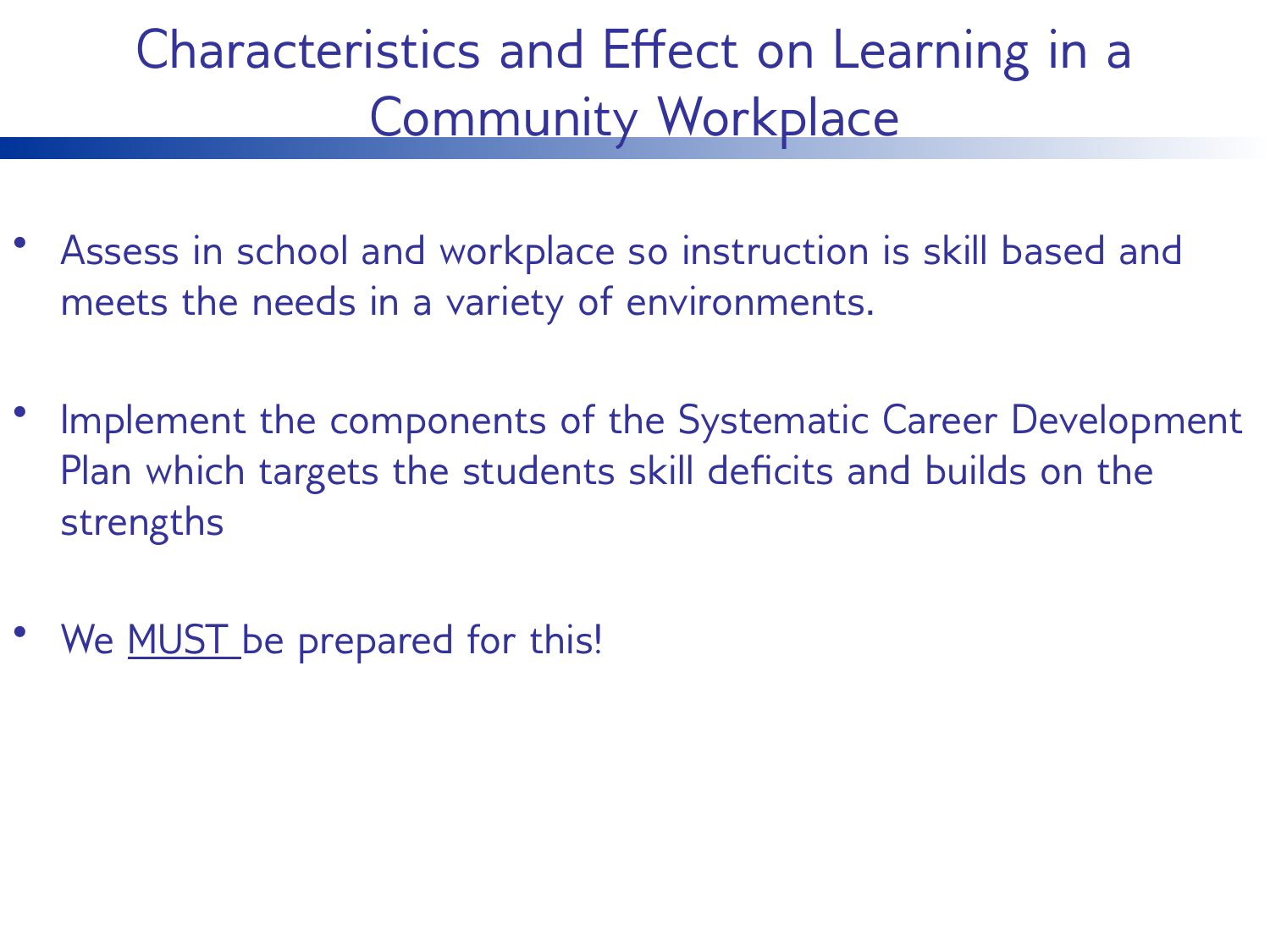

# Characteristics and Effect on Learning in a Community Workplace

Assess in school and workplace so instruction is skill based and meets the needs in a variety of environments.

Implement the components of the Systematic Career Development Plan which targets the students skill deficits and builds on the strengths

We MUST be prepared for this!